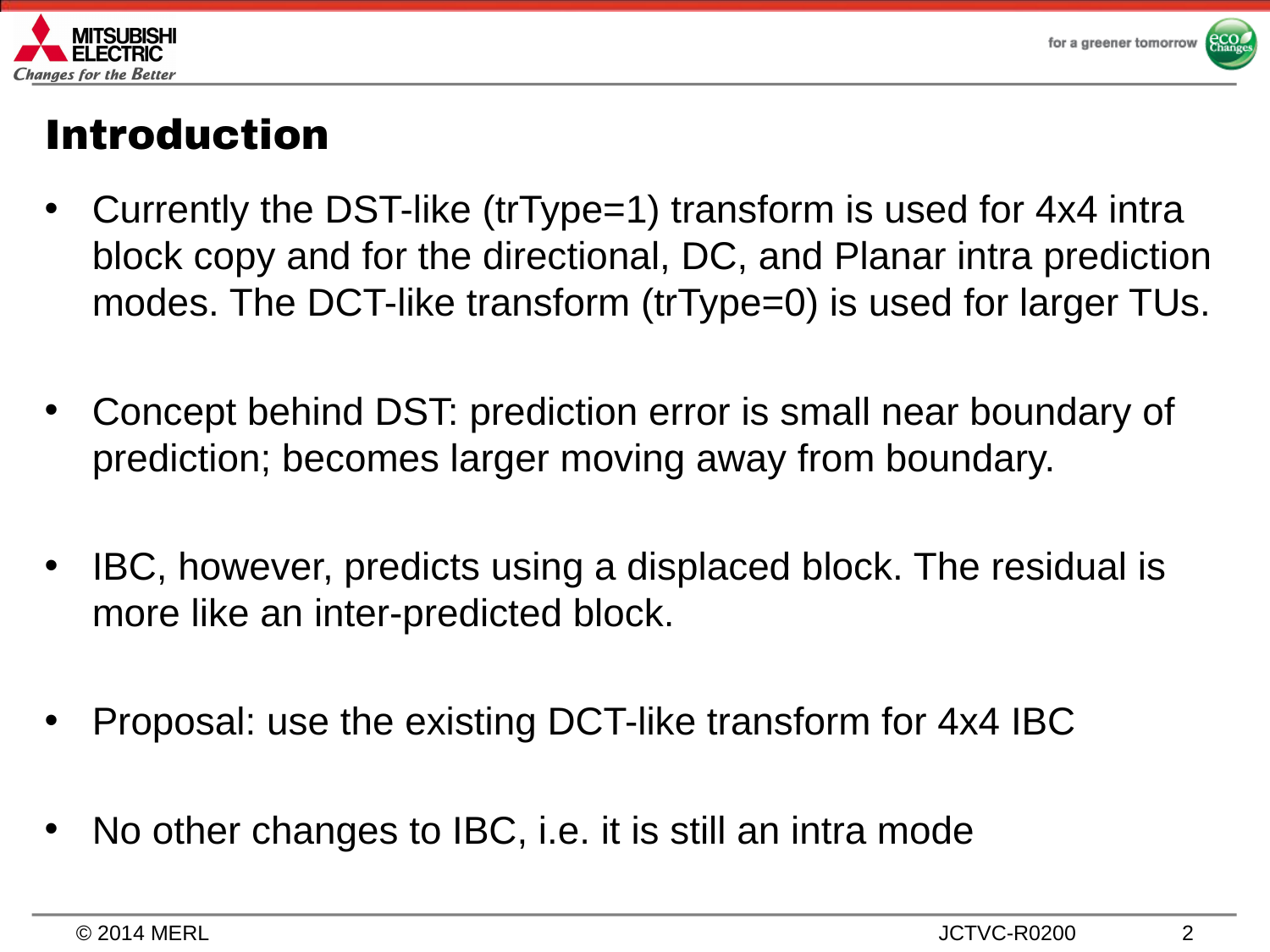

# Introduction
Currently the DST-like (trType=1) transform is used for 4x4 intra block copy and for the directional, DC, and Planar intra prediction modes. The DCT-like transform (trType=0) is used for larger TUs.

Concept behind DST: prediction error is small near boundary of prediction; becomes larger moving away from boundary.

IBC, however, predicts using a displaced block. The residual is more like an inter-predicted block.

Proposal: use the existing DCT-like transform for 4x4 IBC

No other changes to IBC, i.e. it is still an intra mode
2